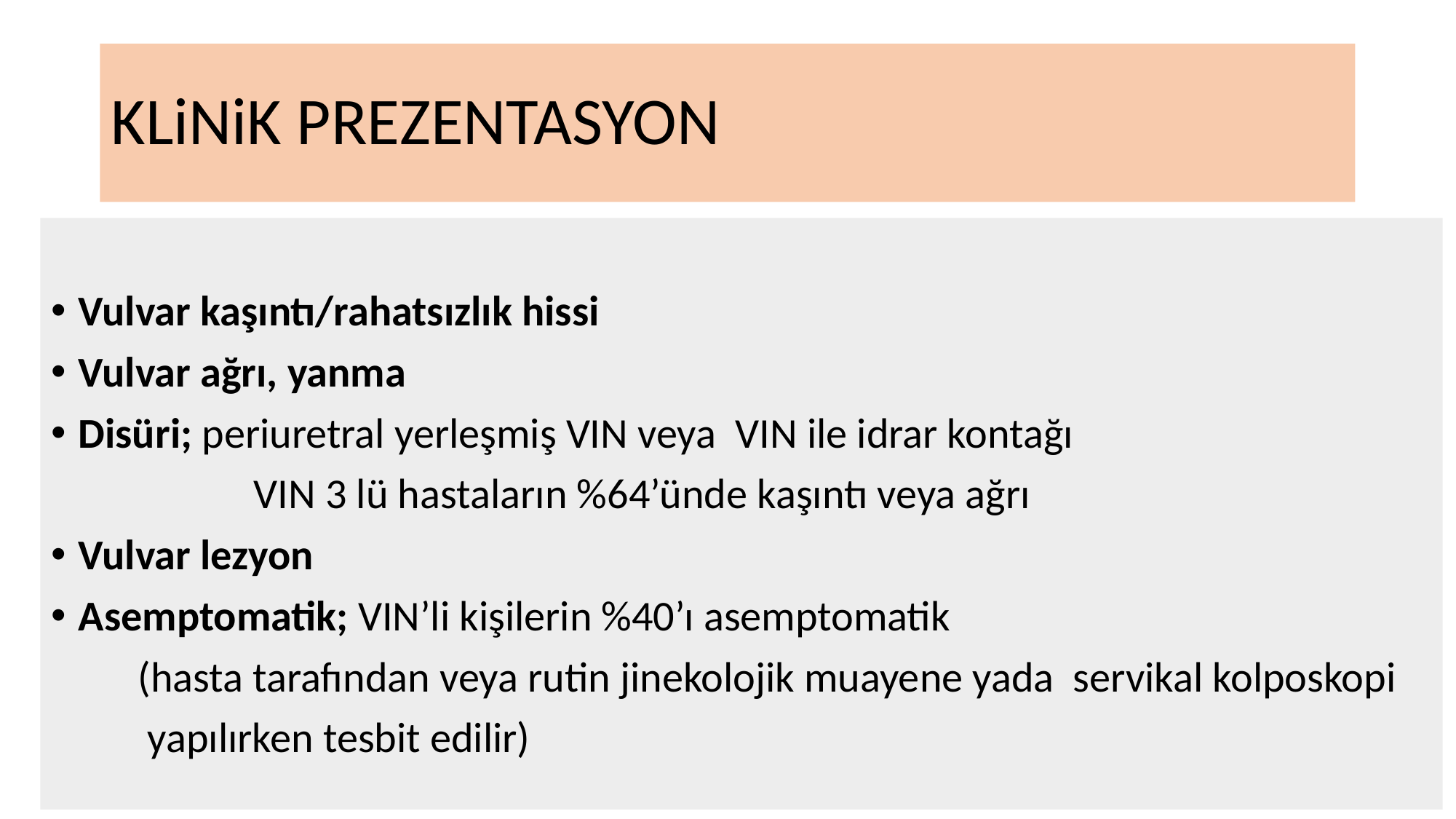

# KLiNiK PREZENTASYON

Vulvar kaşıntı/rahatsızlık hissi
Vulvar ağrı, yanma
Disüri; periuretral yerleşmiş VIN veya  VIN ile idrar kontağı
                     VIN 3 lü hastaların %64’ünde kaşıntı veya ağrı
Vulvar lezyon
Asemptomatik; VIN’li kişilerin %40’ı asemptomatik
         (hasta tarafından veya rutin jinekolojik muayene yada  servikal kolposkopi
          yapılırken tesbit edilir)